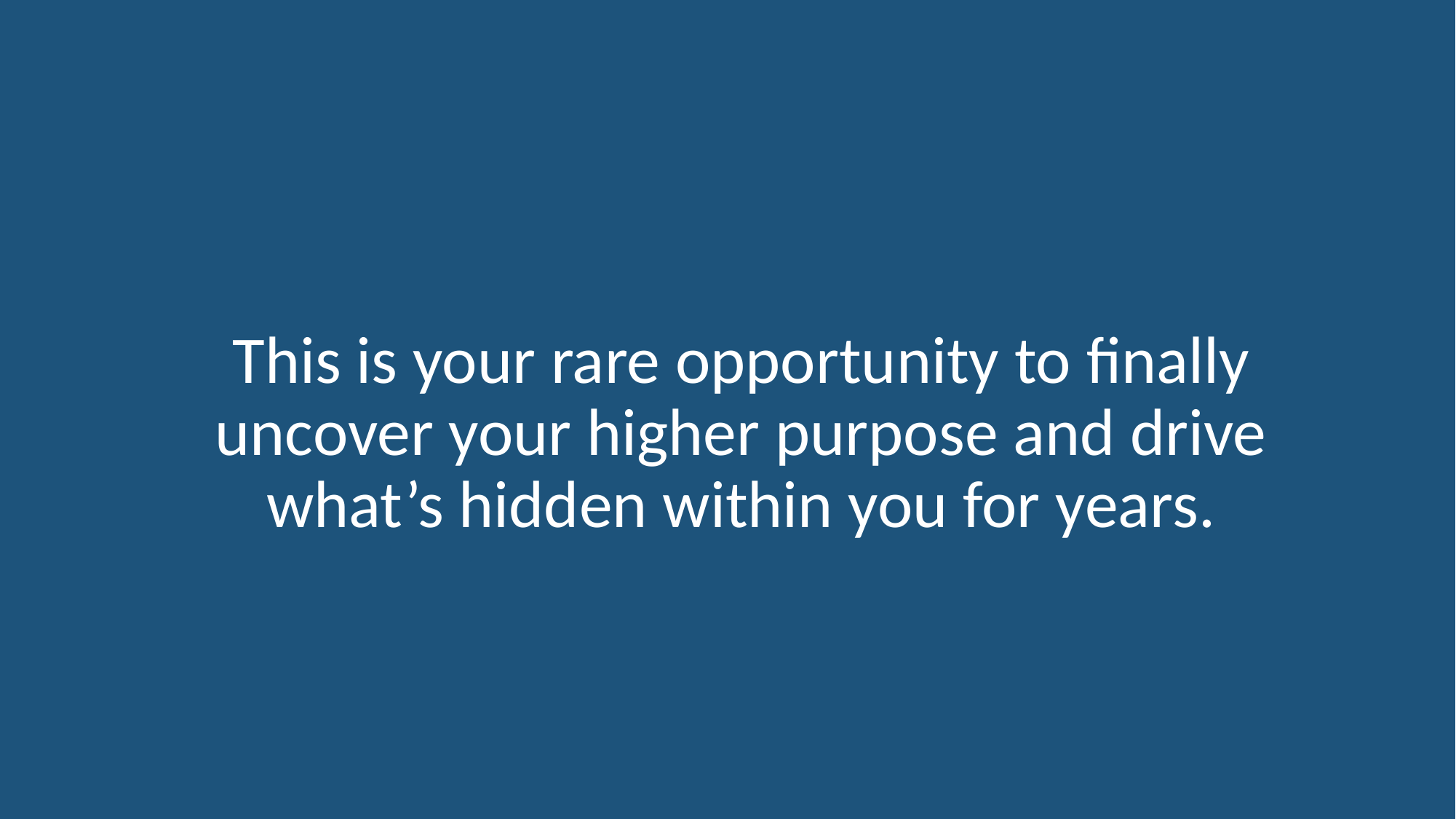

# This is your rare opportunity to finally uncover your higher purpose and drive what’s hidden within you for years.